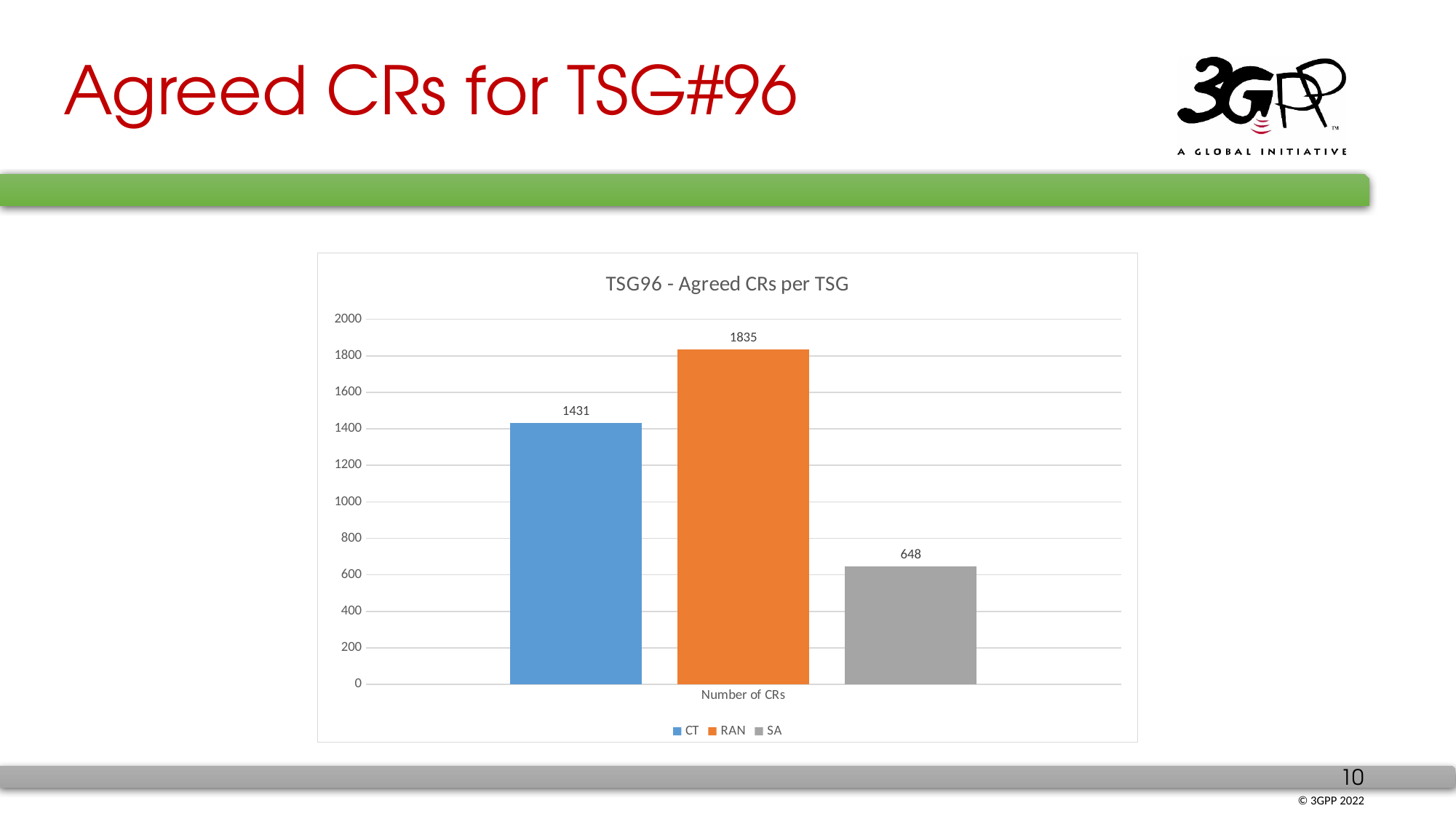

# Agreed CRs for TSG#96

### Chart: TSG96 - Agreed CRs per TSG

| Category | CT | RAN | SA |
|---|---|---|---|
| Number of CRs | 1431.0 | 1835.0 | 648.0 |